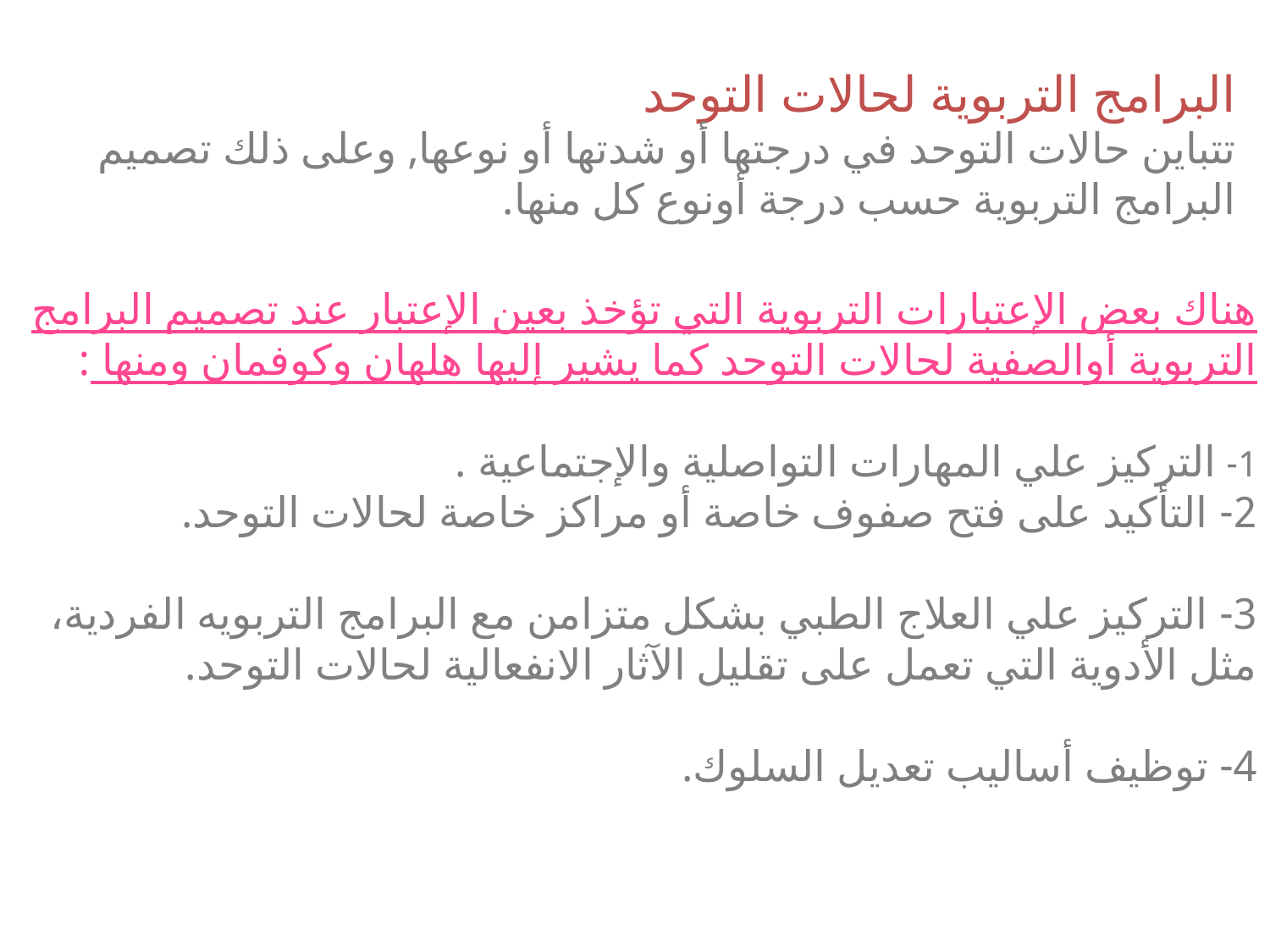

البرامج التربوية لحالات التوحد
تتباين حالات التوحد في درجتها أو شدتها أو نوعها, وعلى ذلك تصميم البرامج التربوية حسب درجة أونوع كل منها.
هناك بعض الإعتبارات التربوية التي تؤخذ بعين الإعتبار عند تصميم البرامج التربوية أوالصفية لحالات التوحد كما يشير إليها هلهان وكوفمان ومنها :

1- التركيز علي المهارات التواصلية والإجتماعية .
2- التأكيد على فتح صفوف خاصة أو مراكز خاصة لحالات التوحد.

3- التركيز علي العلاج الطبي بشكل متزامن مع البرامج التربويه الفردية، مثل الأدوية التي تعمل على تقليل الآثار الانفعالية لحالات التوحد.

4- توظيف أساليب تعديل السلوك.